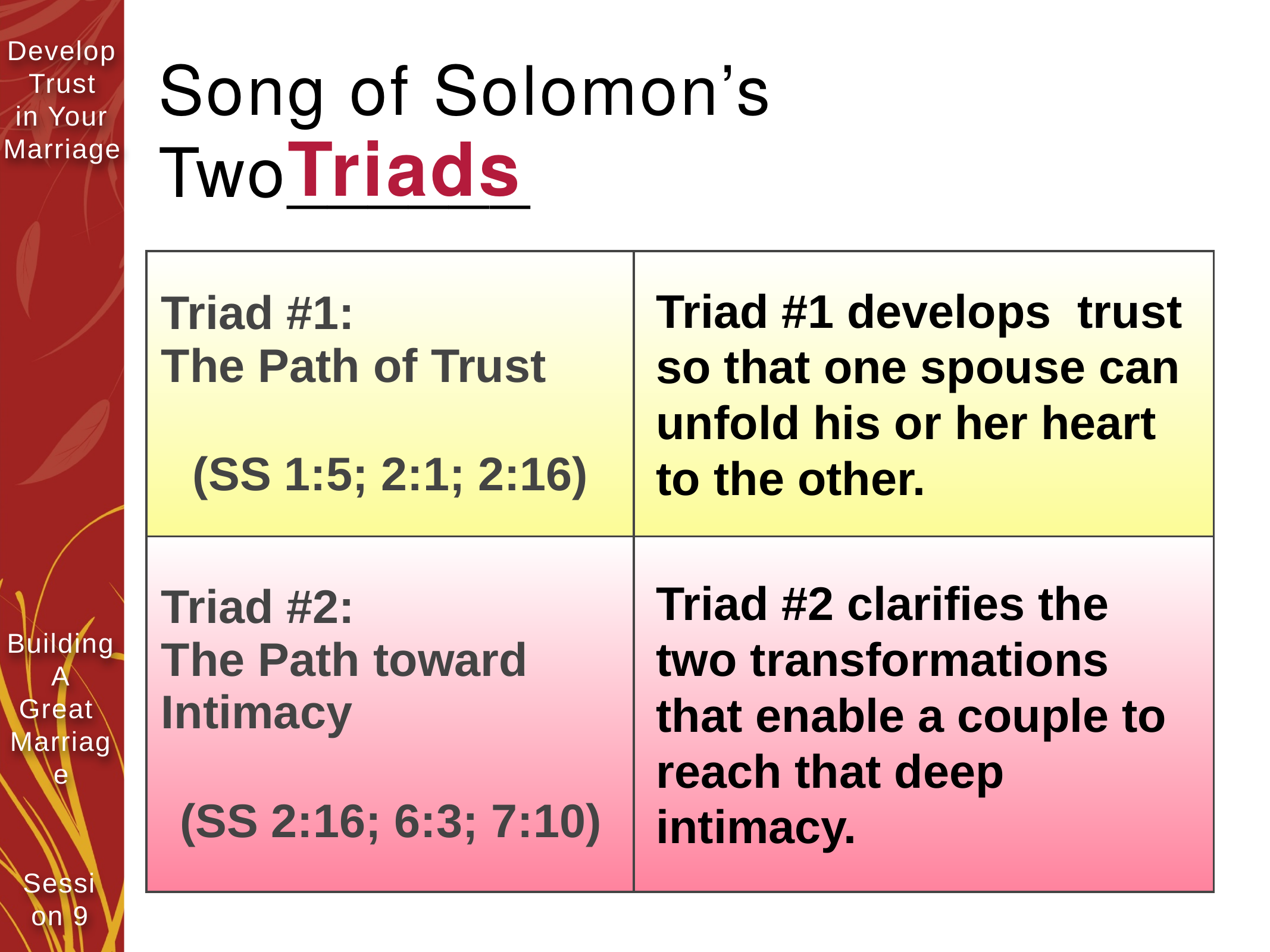

# Song of Solomon’s Two______
Triads
| Triad #1: The Path of Trust (SS 1:5; 2:1; 2:16) | Triad #1 develops trust so that one spouse can unfold his or her heart to the other. |
| --- | --- |
| Triad #2: The Path toward Intimacy (SS 2:16; 6:3; 7:10) | Triad #2 clarifies the two transformations that enable a couple to reach that deep intimacy. |